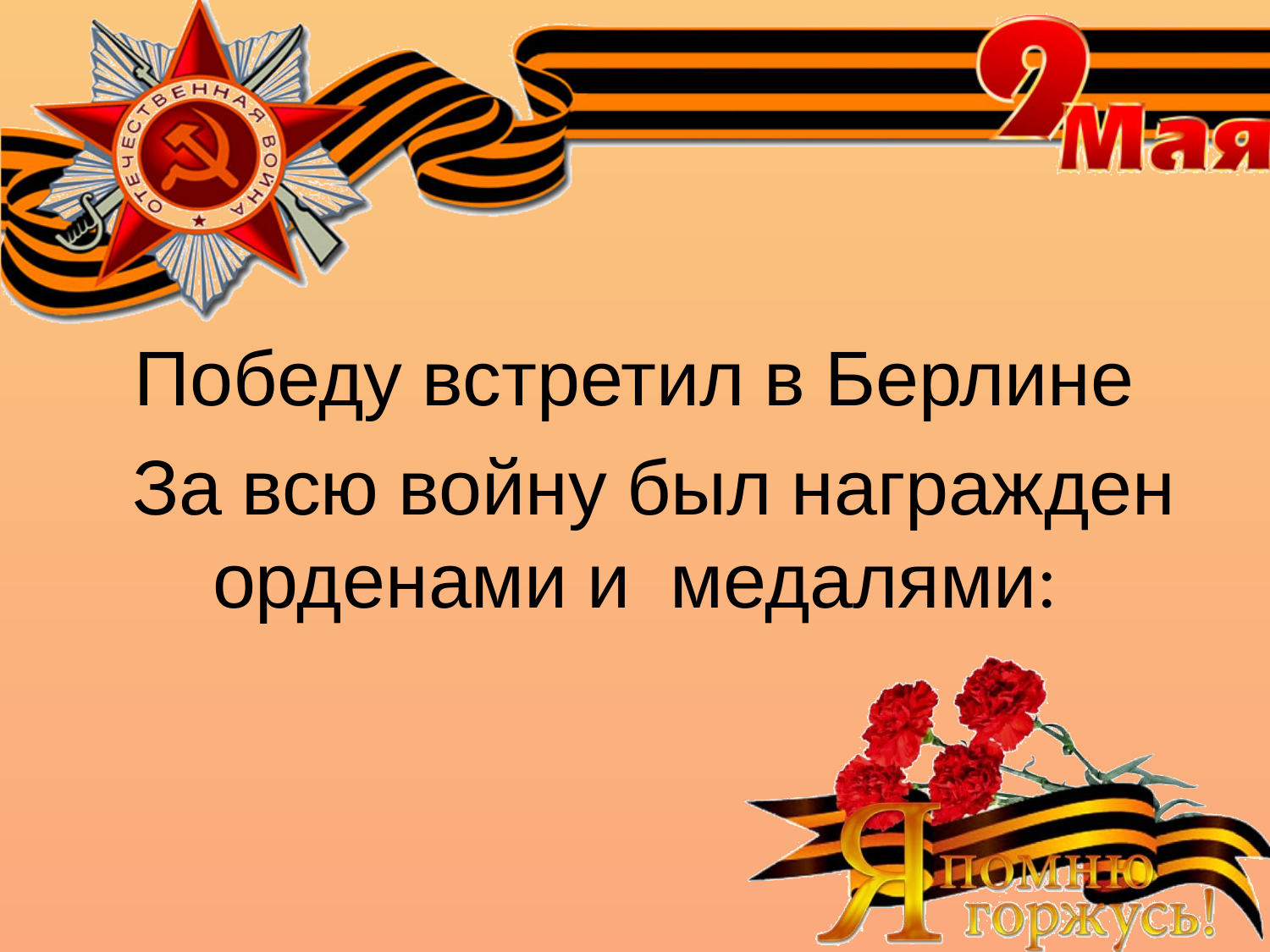

Победу встретил в Берлине
  За всю войну был награжден орденами и  медалями: